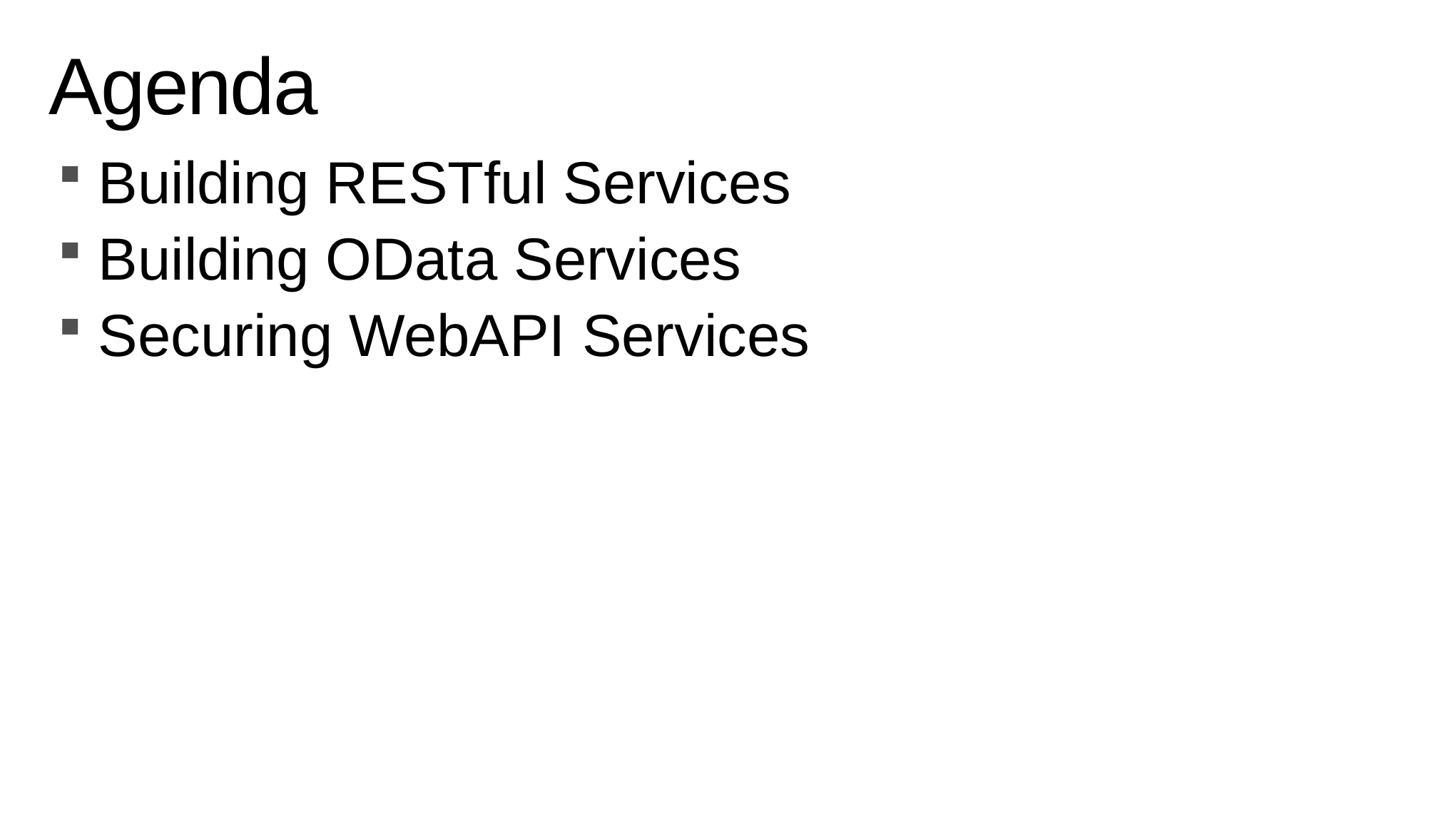

# Agenda
Building RESTful Services
Building OData Services
Securing WebAPI Services